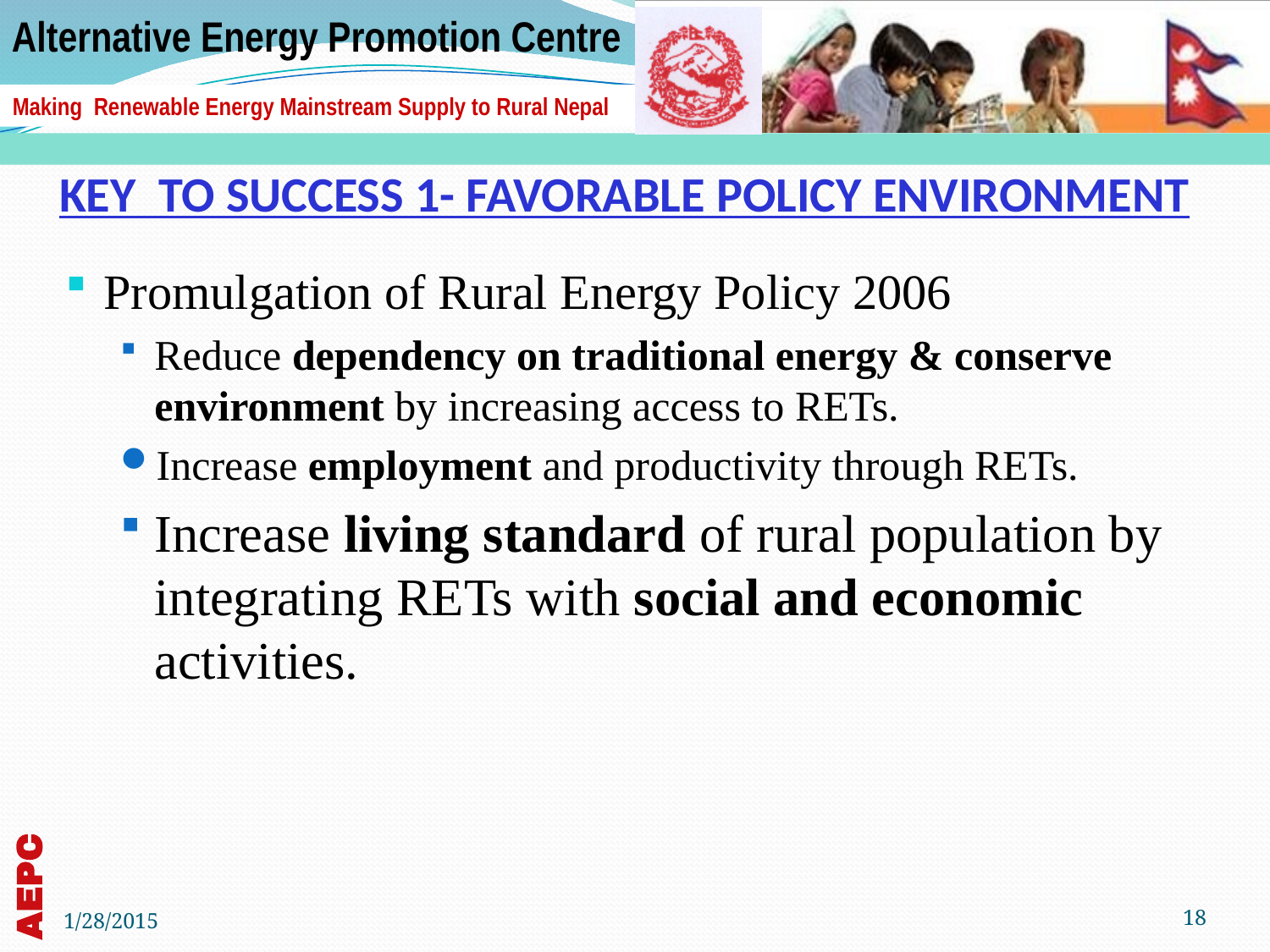

# Key  TO Success 1- Favorable Policy Environment
Promulgation of Rural Energy Policy 2006
Reduce dependency on traditional energy & conserve environment by increasing access to RETs.
Increase employment and productivity through RETs.
Increase living standard of rural population by integrating RETs with social and economic activities.
1/28/2015
18